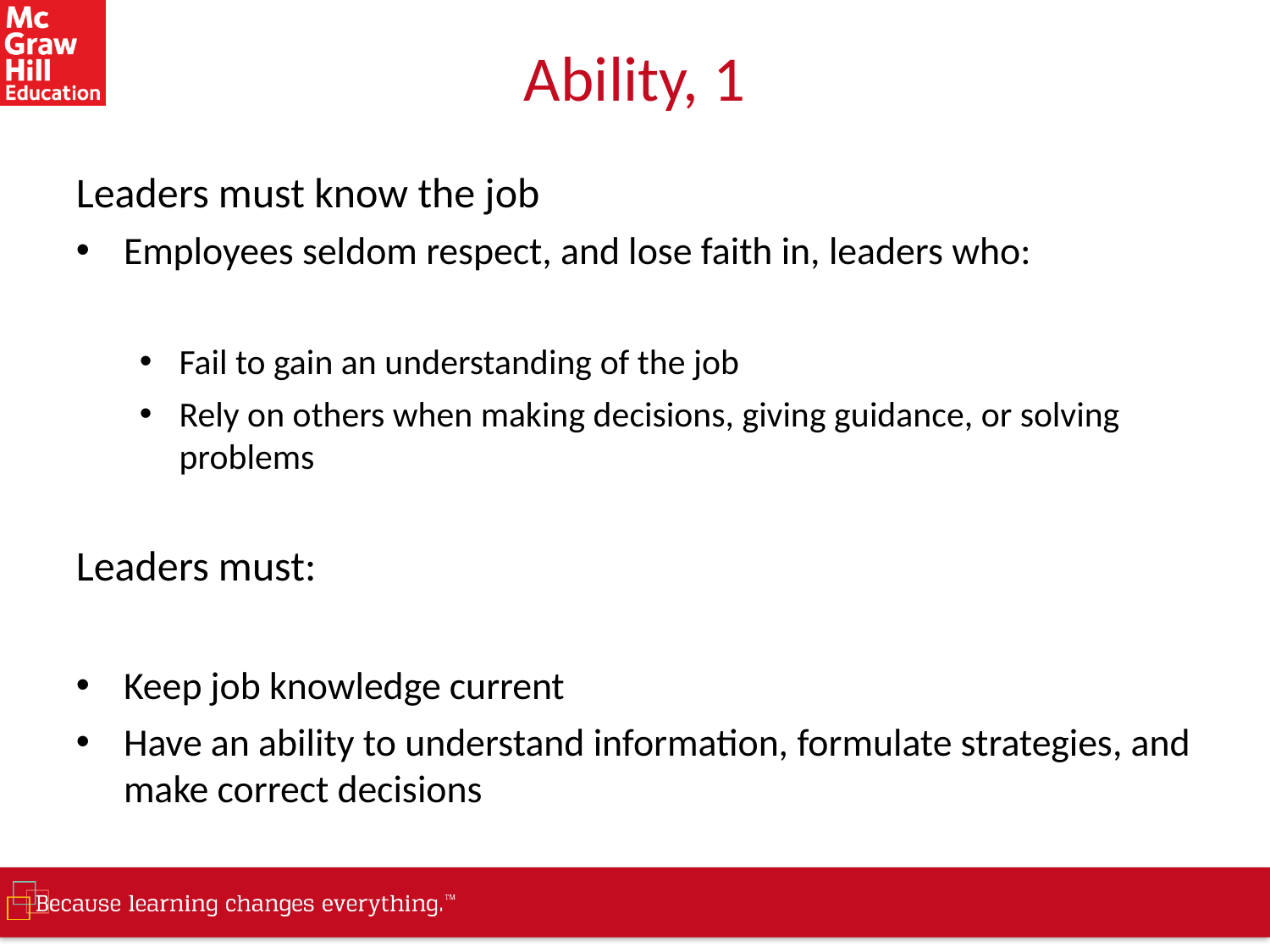

# Ability, 1
Leaders must know the job
Employees seldom respect, and lose faith in, leaders who:

Fail to gain an understanding of the job
Rely on others when making decisions, giving guidance, or solving problems

Leaders must:

Keep job knowledge current
Have an ability to understand information, formulate strategies, and make correct decisions